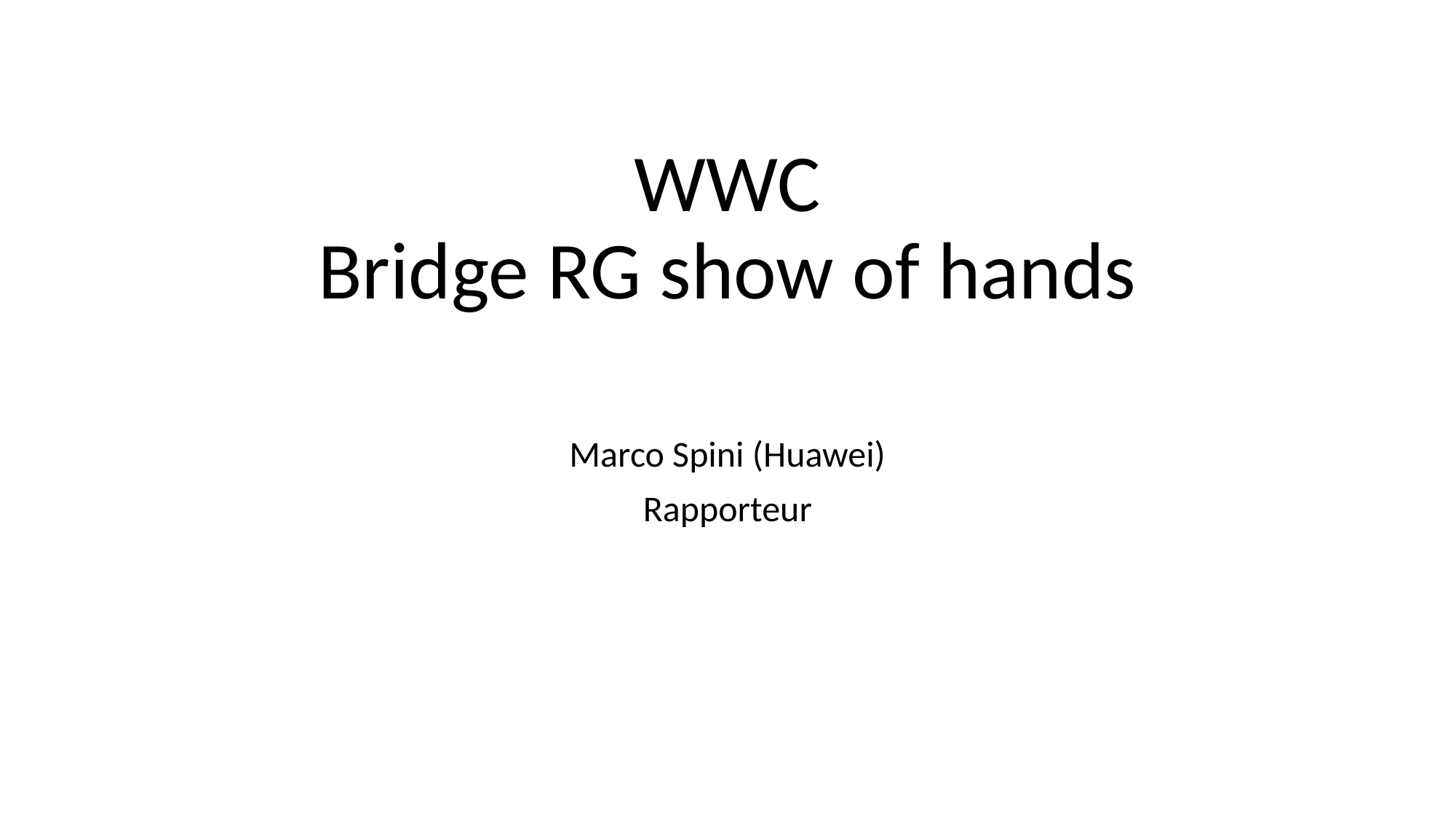

# WWC Bridge RG show of hands
Marco Spini (Huawei)
Rapporteur